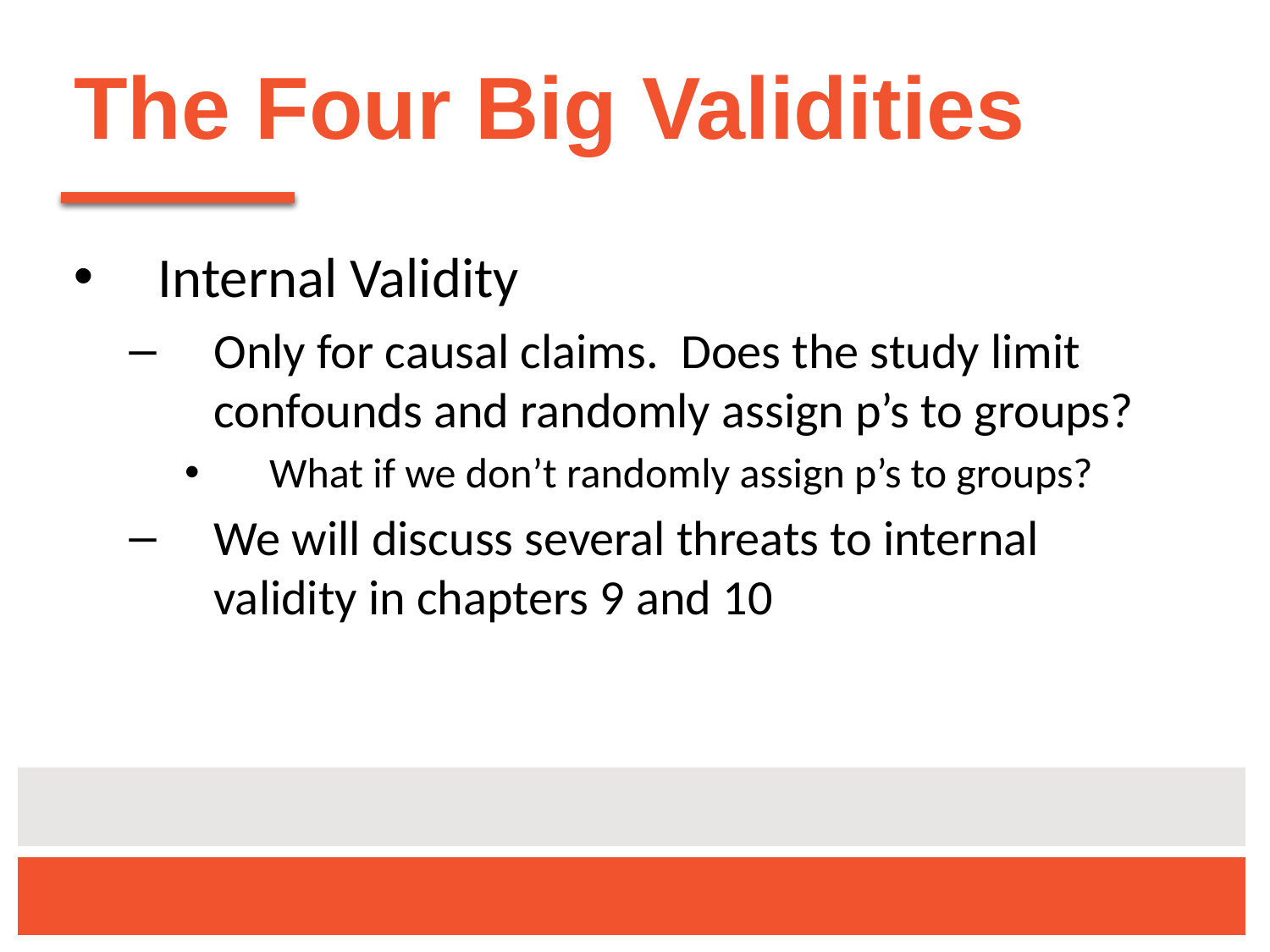

# The Four Big Validities
Internal Validity
Only for causal claims.  Does the study limit confounds and randomly assign p’s to groups?
What if we don’t randomly assign p’s to groups?
We will discuss several threats to internal validity in chapters 9 and 10